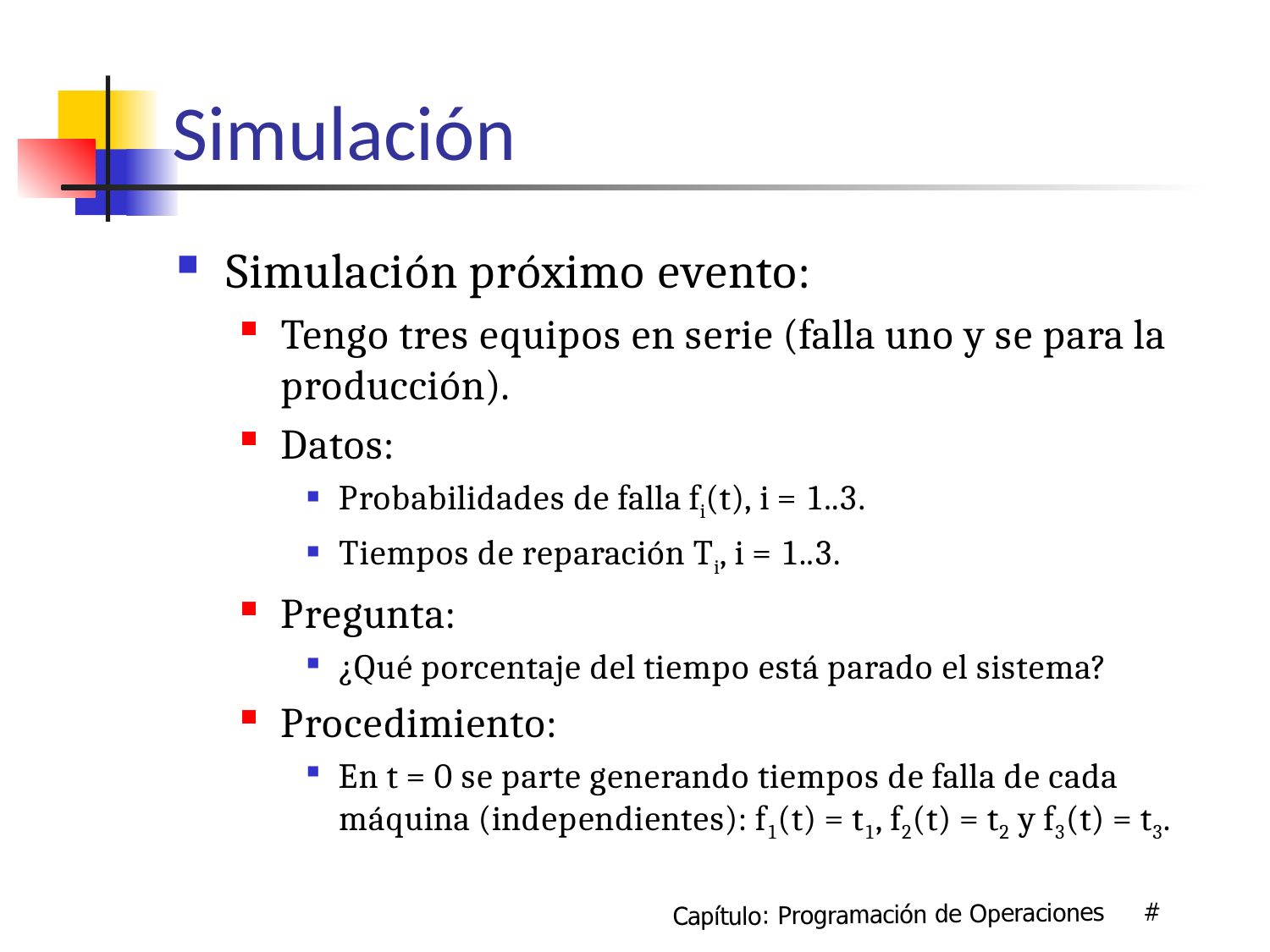

# Simulación
Simulación próximo evento:
Tengo tres equipos en serie (falla uno y se para la producción).
Datos:
Probabilidades de falla fi(t), i = 1..3.
Tiempos de reparación Ti, i = 1..3.
Pregunta:
¿Qué porcentaje del tiempo está parado el sistema?
Procedimiento:
En t = 0 se parte generando tiempos de falla de cada máquina (independientes): f1(t) = t1, f2(t) = t2 y f3(t) = t3.

Capítulo: Programación de Operaciones     #